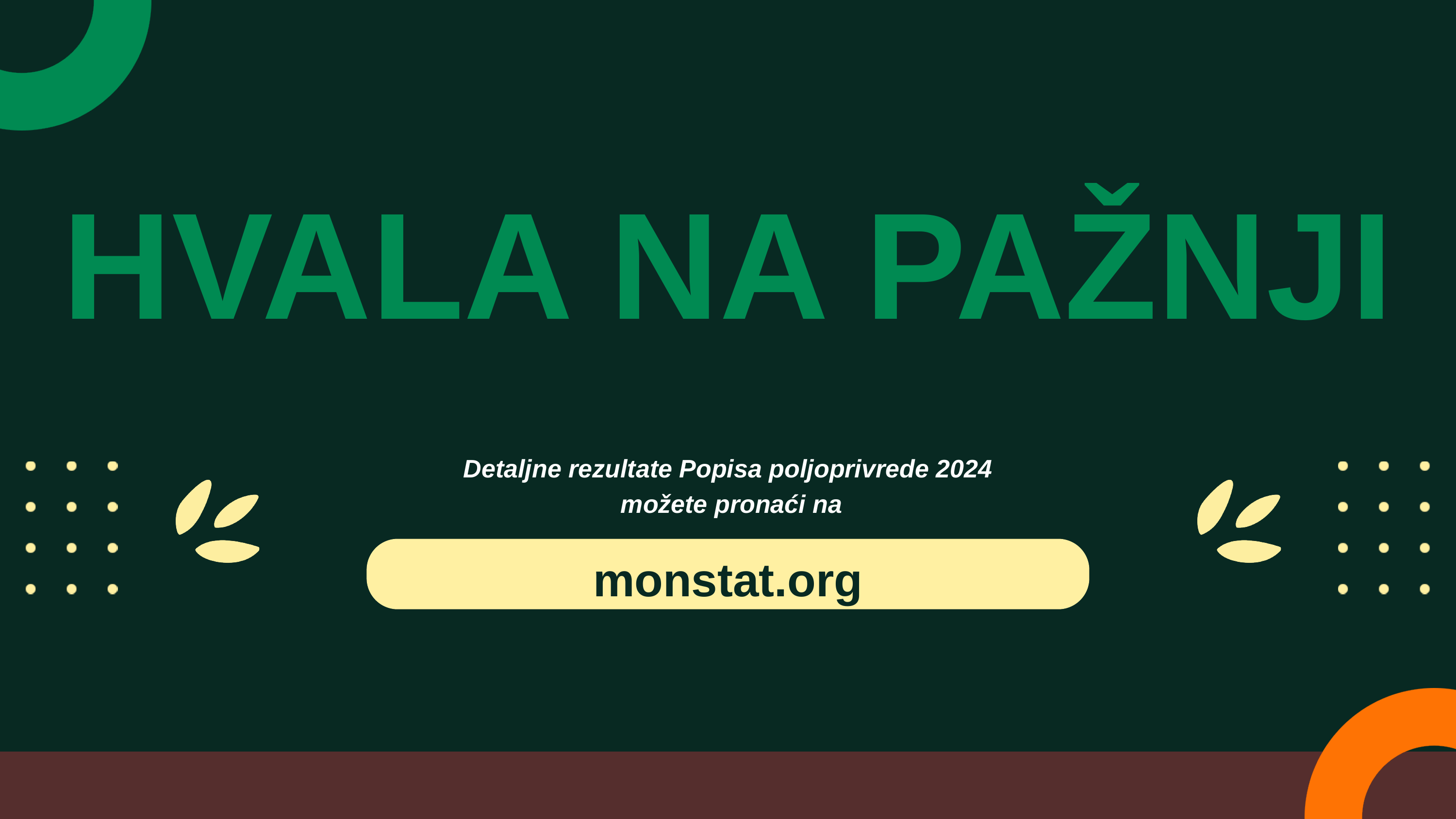

HVALA NA PAŽNJI
Detaljne rezultate Popisa poljoprivrede 2024
 možete pronaći na

monstat.org